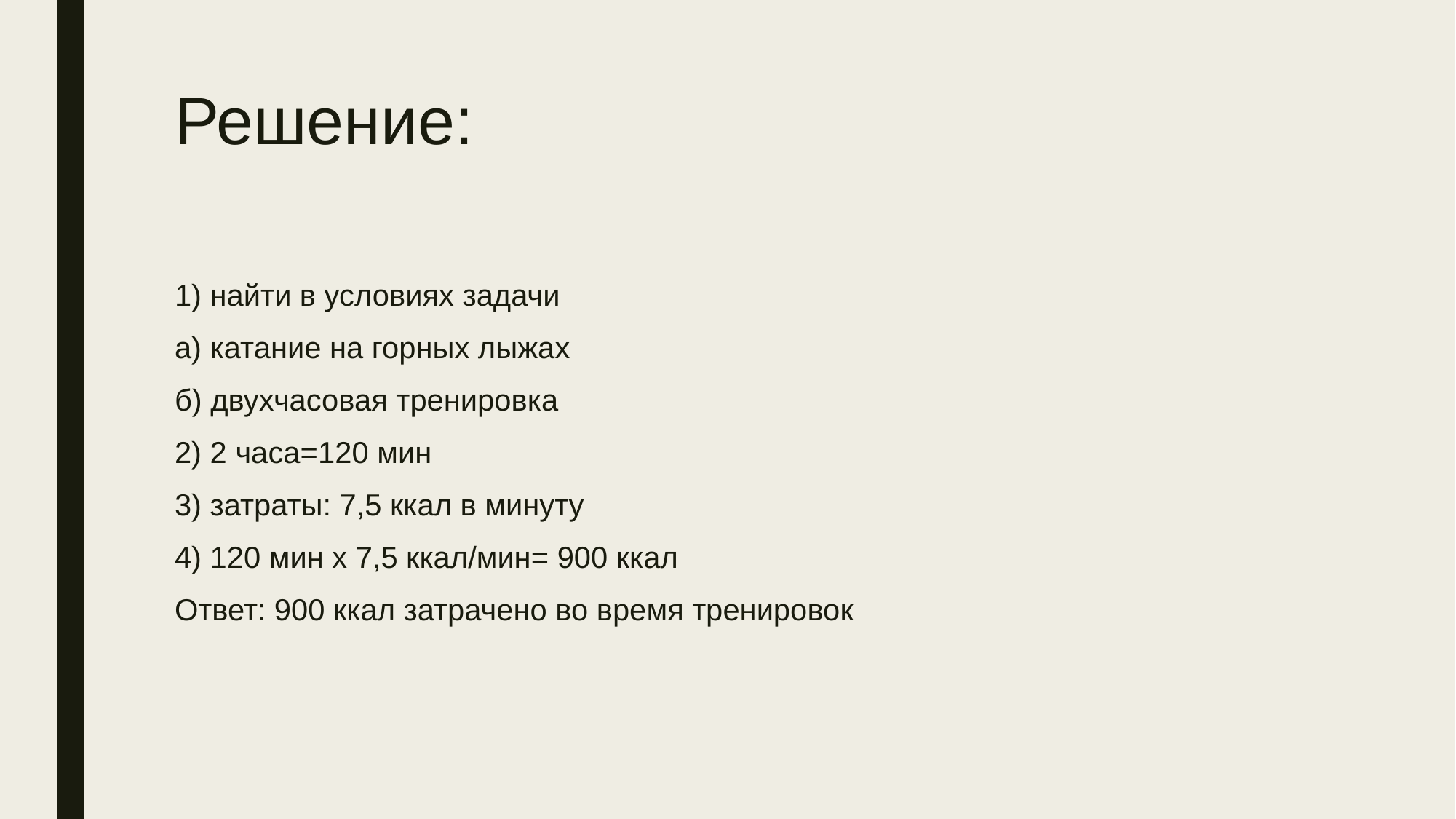

# Решение:
1) найти в условиях задачи
а) катание на горных лыжах
б) двухчасовая тренировка
2) 2 часа=120 мин
3) затраты: 7,5 ккал в минуту
4) 120 мин х 7,5 ккал/мин= 900 ккал
Ответ: 900 ккал затрачено во время тренировок